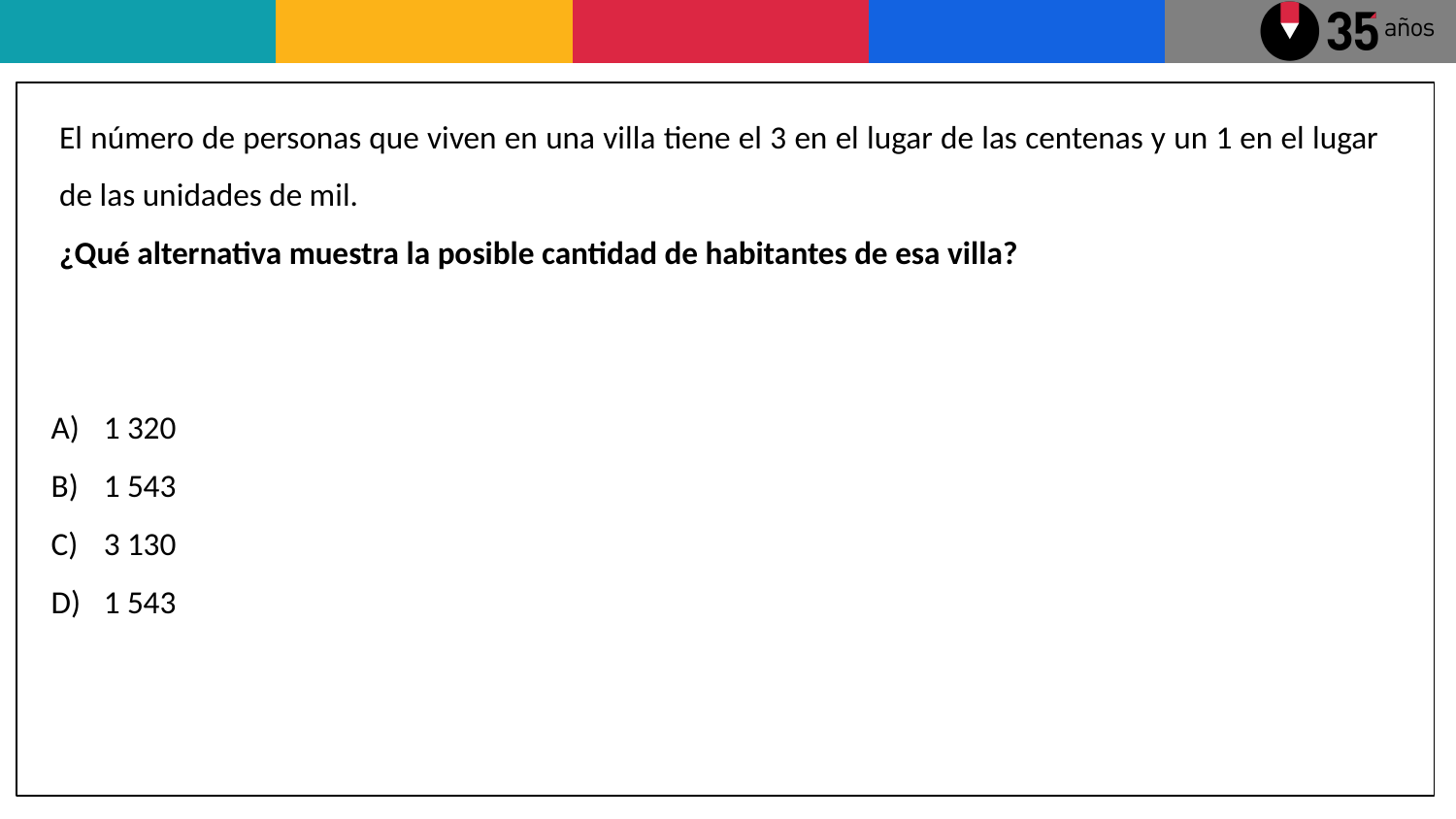

El número de personas que viven en una villa tiene el 3 en el lugar de las centenas y un 1 en el lugar de las unidades de mil.
¿Qué alternativa muestra la posible cantidad de habitantes de esa villa?

1 320
1 543
3 130
1 543